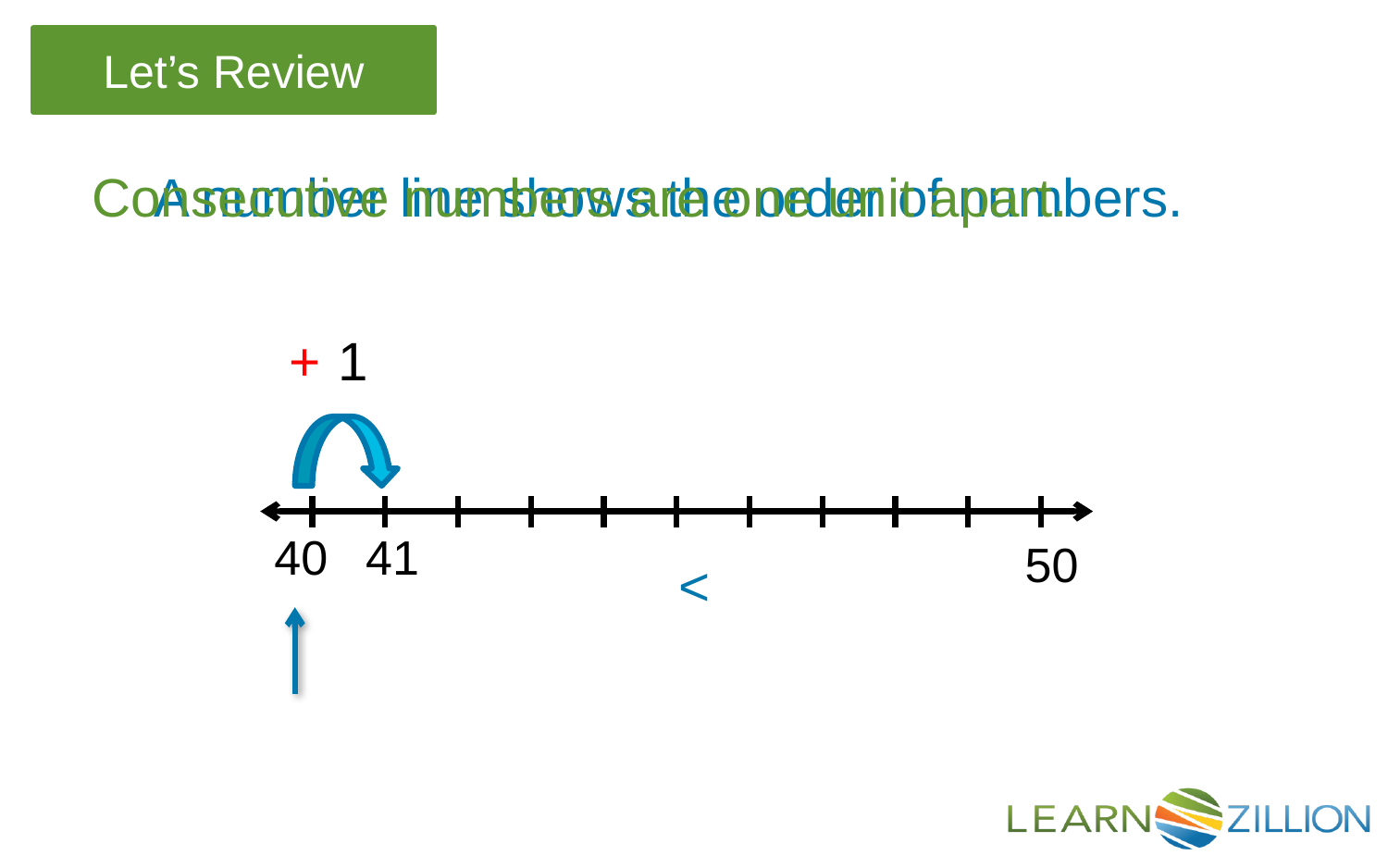

A number line shows the order of numbers.
Consecutive numbers are one unit apart.
+
1

40
41
50
<